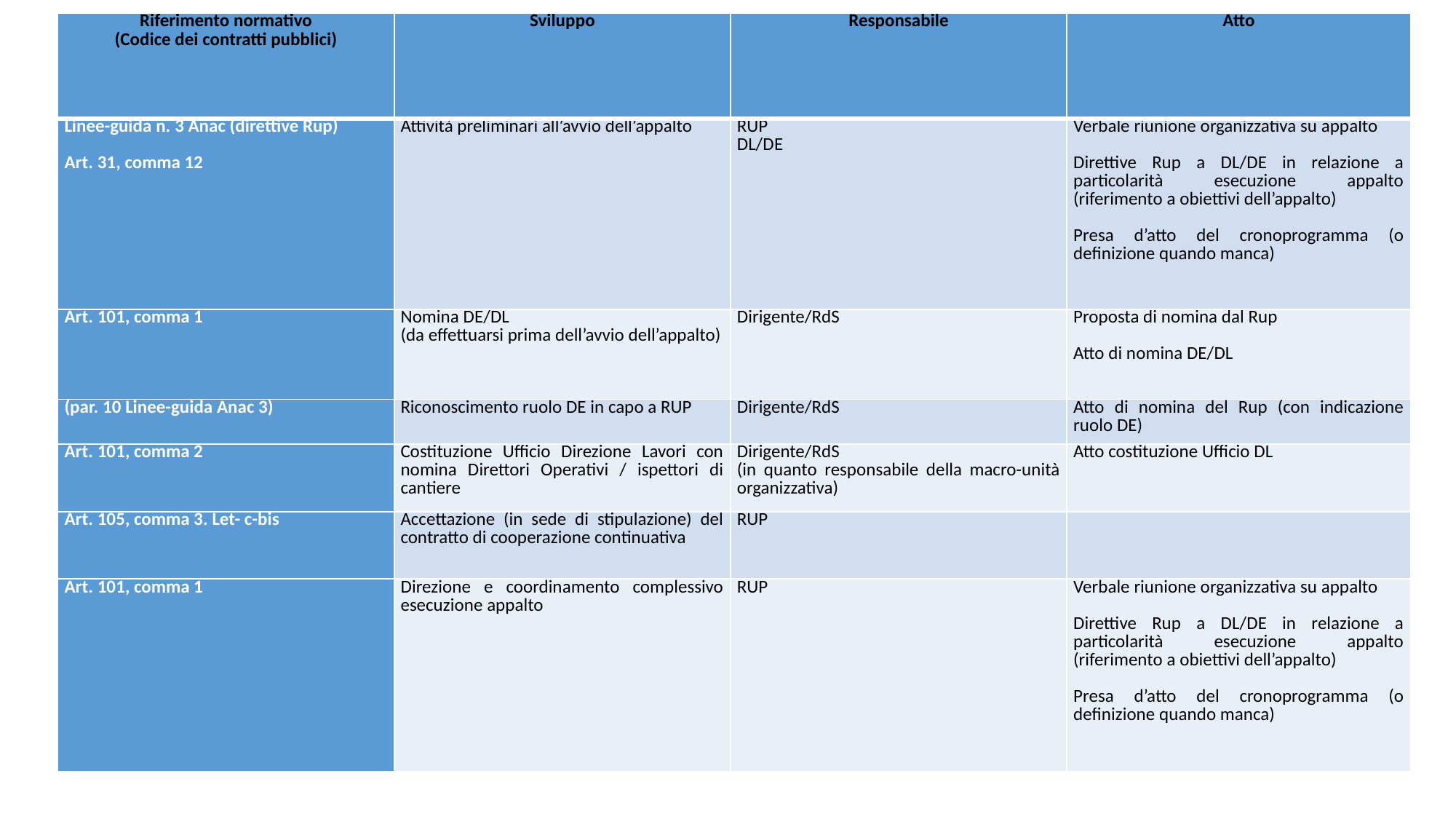

#
| Riferimento normativo (Codice dei contratti pubblici) | Sviluppo | Responsabile | Atto |
| --- | --- | --- | --- |
| Linee-guida n. 3 Anac (direttive Rup)   Art. 31, comma 12 | Attività preliminari all’avvio dell’appalto | RUP DL/DE | Verbale riunione organizzativa su appalto   Direttive Rup a DL/DE in relazione a particolarità esecuzione appalto (riferimento a obiettivi dell’appalto)   Presa d’atto del cronoprogramma (o definizione quando manca) |
| Art. 101, comma 1 | Nomina DE/DL (da effettuarsi prima dell’avvio dell’appalto) | Dirigente/RdS | Proposta di nomina dal Rup   Atto di nomina DE/DL |
| (par. 10 Linee-guida Anac 3) | Riconoscimento ruolo DE in capo a RUP | Dirigente/RdS | Atto di nomina del Rup (con indicazione ruolo DE) |
| Art. 101, comma 2 | Costituzione Ufficio Direzione Lavori con nomina Direttori Operativi / ispettori di cantiere | Dirigente/RdS (in quanto responsabile della macro-unità organizzativa) | Atto costituzione Ufficio DL |
| Art. 105, comma 3. Let- c-bis | Accettazione (in sede di stipulazione) del contratto di cooperazione continuativa | RUP |  |
| Art. 101, comma 1 | Direzione e coordinamento complessivo esecuzione appalto | RUP | Verbale riunione organizzativa su appalto   Direttive Rup a DL/DE in relazione a particolarità esecuzione appalto (riferimento a obiettivi dell’appalto)   Presa d’atto del cronoprogramma (o definizione quando manca) |